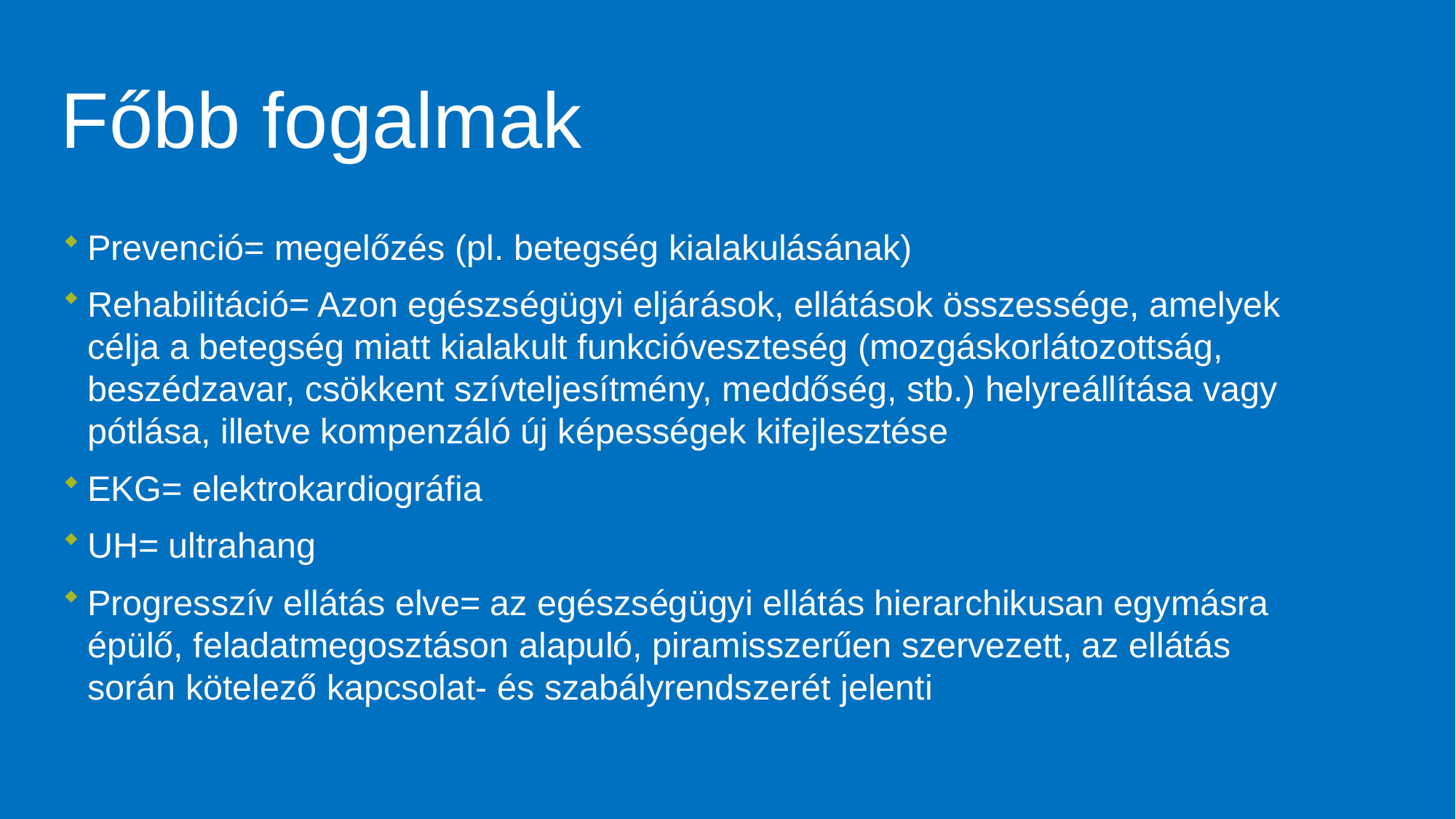

# Főbb fogalmak
Prevenció= megelőzés (pl. betegség kialakulásának)
Rehabilitáció= Azon egészségügyi eljárások, ellátások összessége, amelyek célja a betegség miatt kialakult funkcióveszteség (mozgáskorlátozottság, beszédzavar, csökkent szívteljesítmény, meddőség, stb.) helyreállítása vagy pótlása, illetve kompenzáló új képességek kifejlesztése
EKG= elektrokardiográfia
UH= ultrahang
Progresszív ellátás elve= az egészségügyi ellátás hierarchikusan egymásra épülő, feladatmegosztáson alapuló, piramisszerűen szervezett, az ellátás során kötelező kapcsolat- és szabályrendszerét jelenti